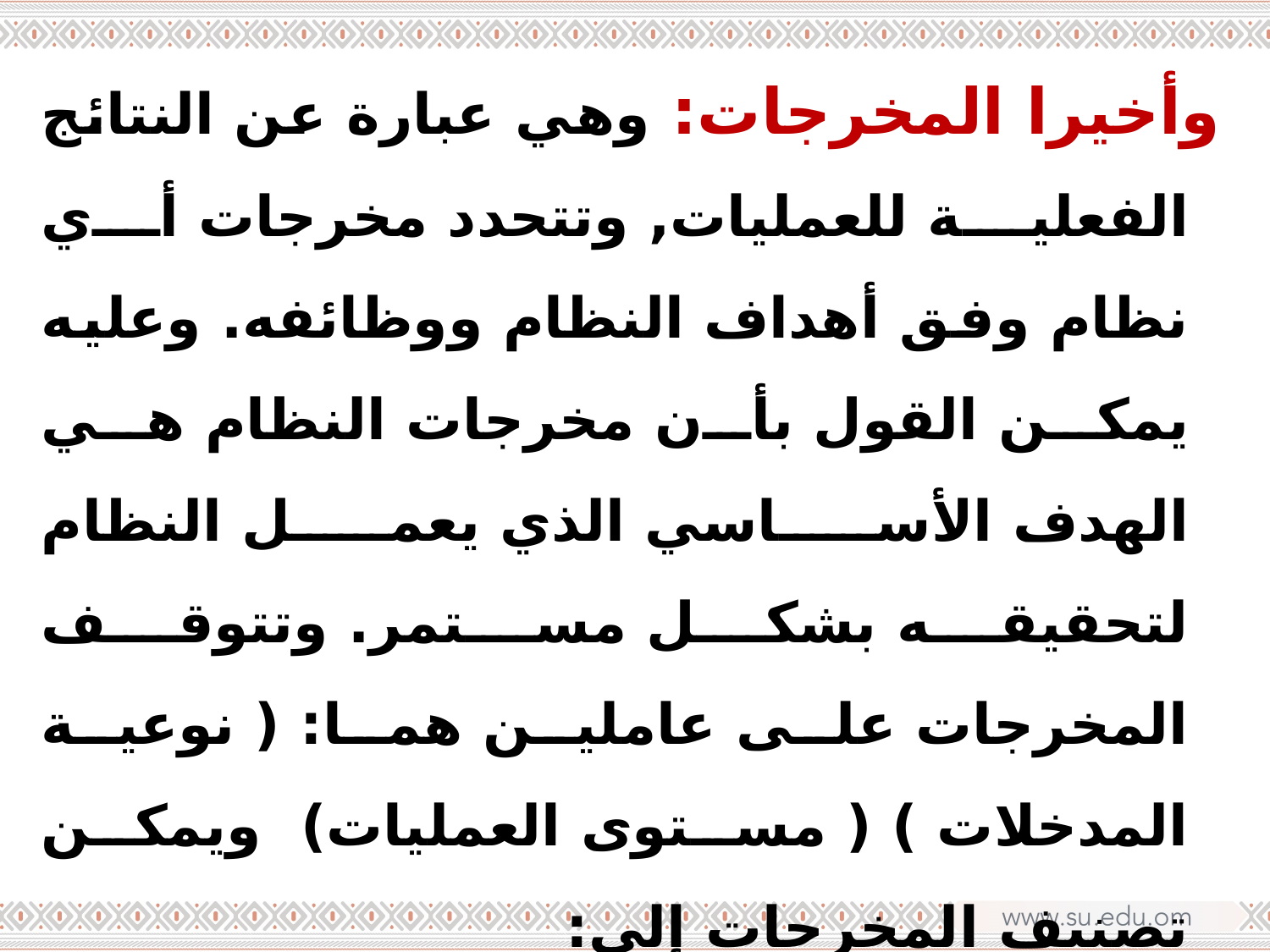

وأخيرا المخرجات: وهي عبارة عن النتائج الفعلية للعمليات, وتتحدد مخرجات أي نظام وفق أهداف النظام ووظائفه. وعليه يمكن القول بأن مخرجات النظام هي الهدف الأساسي الذي يعمل النظام لتحقيقه بشكل مستمر. وتتوقف المخرجات على عاملين هما: ( نوعية المدخلات ) ( مستوى العمليات)  ويمكن تصنيف المخرجات إلى:
   مخرجات بشرية ( وهم الأفراد الذين تم إعدادهم أو تأهيلهم سواء ماديا أو معنويا)  مخرجات مادية ( مثل السلع , السيارات , الاجهزة المختلفة ..................)
   مخرجات معنوية ( وهي المعلومات والأفكار والآراء التي خرج بها المخططون)